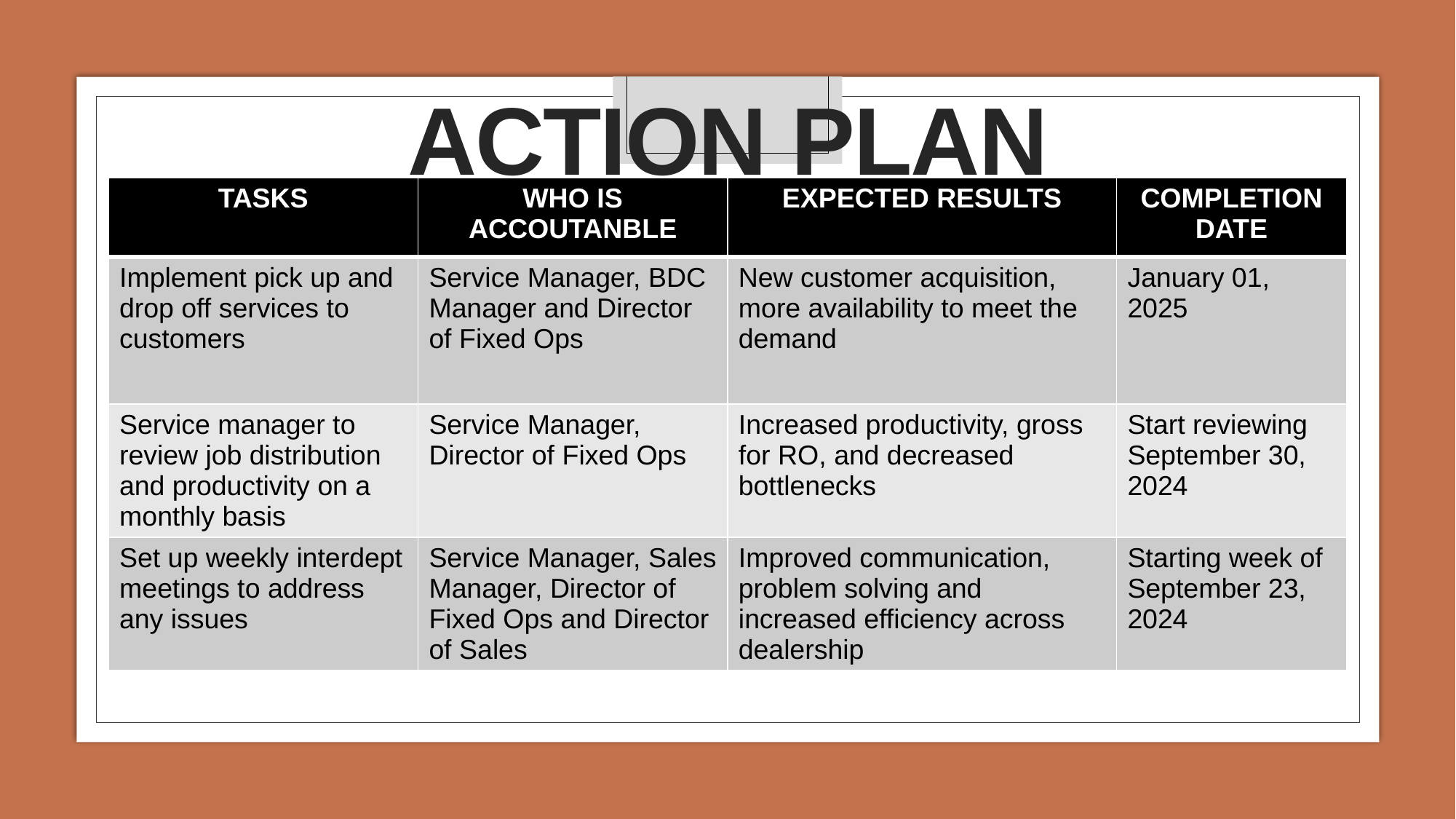

# Action plan

| TASKS | WHO IS ACCOUTANBLE | EXPECTED RESULTS | COMPLETION DATE |
| --- | --- | --- | --- |
| Implement pick up and drop off services to customers | Service Manager, BDC Manager and Director of Fixed Ops | New customer acquisition, more availability to meet the demand | January 01, 2025 |
| Service manager to review job distribution and productivity on a monthly basis | Service Manager, Director of Fixed Ops | Increased productivity, gross for RO, and decreased bottlenecks | Start reviewing September 30, 2024 |
| Set up weekly interdept meetings to address any issues | Service Manager, Sales Manager, Director of Fixed Ops and Director of Sales | Improved communication, problem solving and increased efficiency across dealership | Starting week of September 23, 2024 |